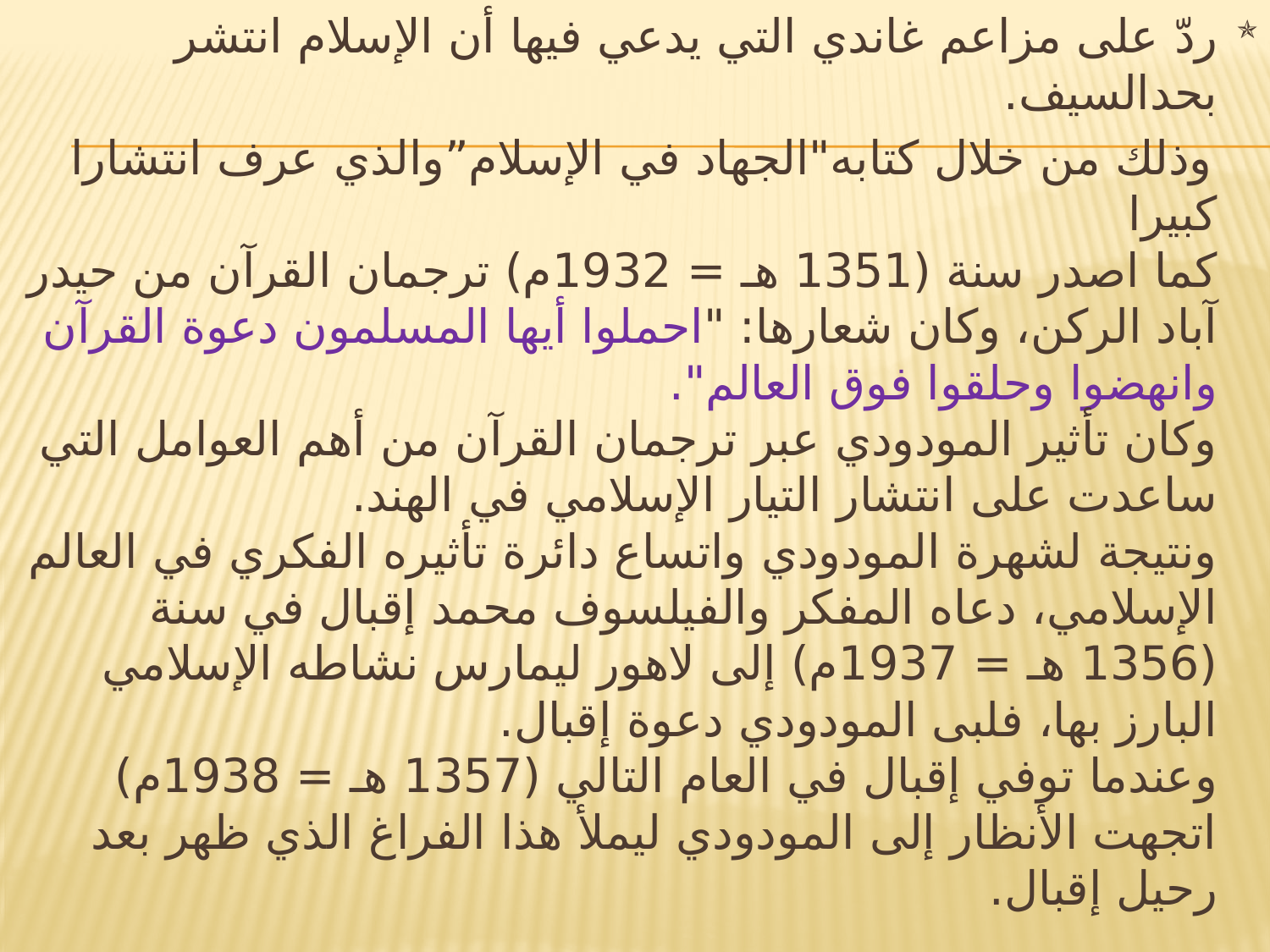

ردّ على مزاعم غاندي التي يدعي فيها أن الإسلام انتشر بحدالسيف.
   وذلك من خلال كتابه"الجهاد في الإسلام”والذي عرف انتشارا كبيرا
كما اصدر سنة (1351 هـ = 1932م) ترجمان القرآن من حيدر آباد الركن، وكان شعارها: "احملوا أيها المسلمون دعوة القرآن وانهضوا وحلقوا فوق العالم".
وكان تأثير المودودي عبر ترجمان القرآن من أهم العوامل التي ساعدت على انتشار التيار الإسلامي في الهند.
ونتيجة لشهرة المودودي واتساع دائرة تأثيره الفكري في العالم الإسلامي، دعاه المفكر والفيلسوف محمد إقبال في سنة (1356 هـ = 1937م) إلى لاهور ليمارس نشاطه الإسلامي البارز بها، فلبى المودودي دعوة إقبال.
وعندما توفي إقبال في العام التالي (1357 هـ = 1938م) اتجهت الأنظار إلى المودودي ليملأ هذا الفراغ الذي ظهر بعد رحيل إقبال.